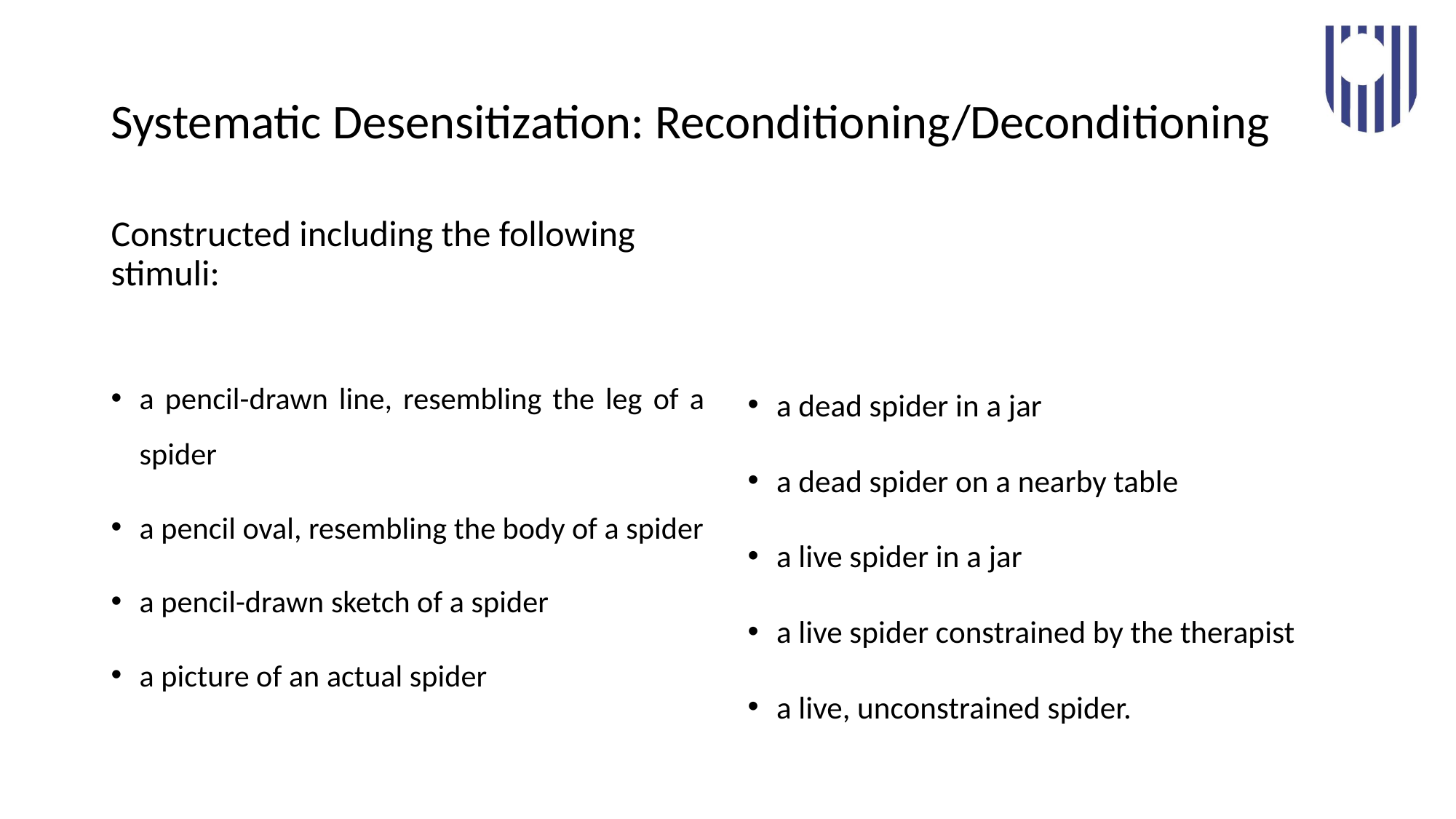

# Systematic Desensitization: Reconditioning/Deconditioning
Constructed including the following stimuli:

a pencil-drawn line, resembling the leg of a spider
a pencil oval, resembling the body of a spider
a pencil-drawn sketch of a spider
a picture of an actual spider

a dead spider in a jar
a dead spider on a nearby table
a live spider in a jar
a live spider constrained by the therapist
a live, unconstrained spider.